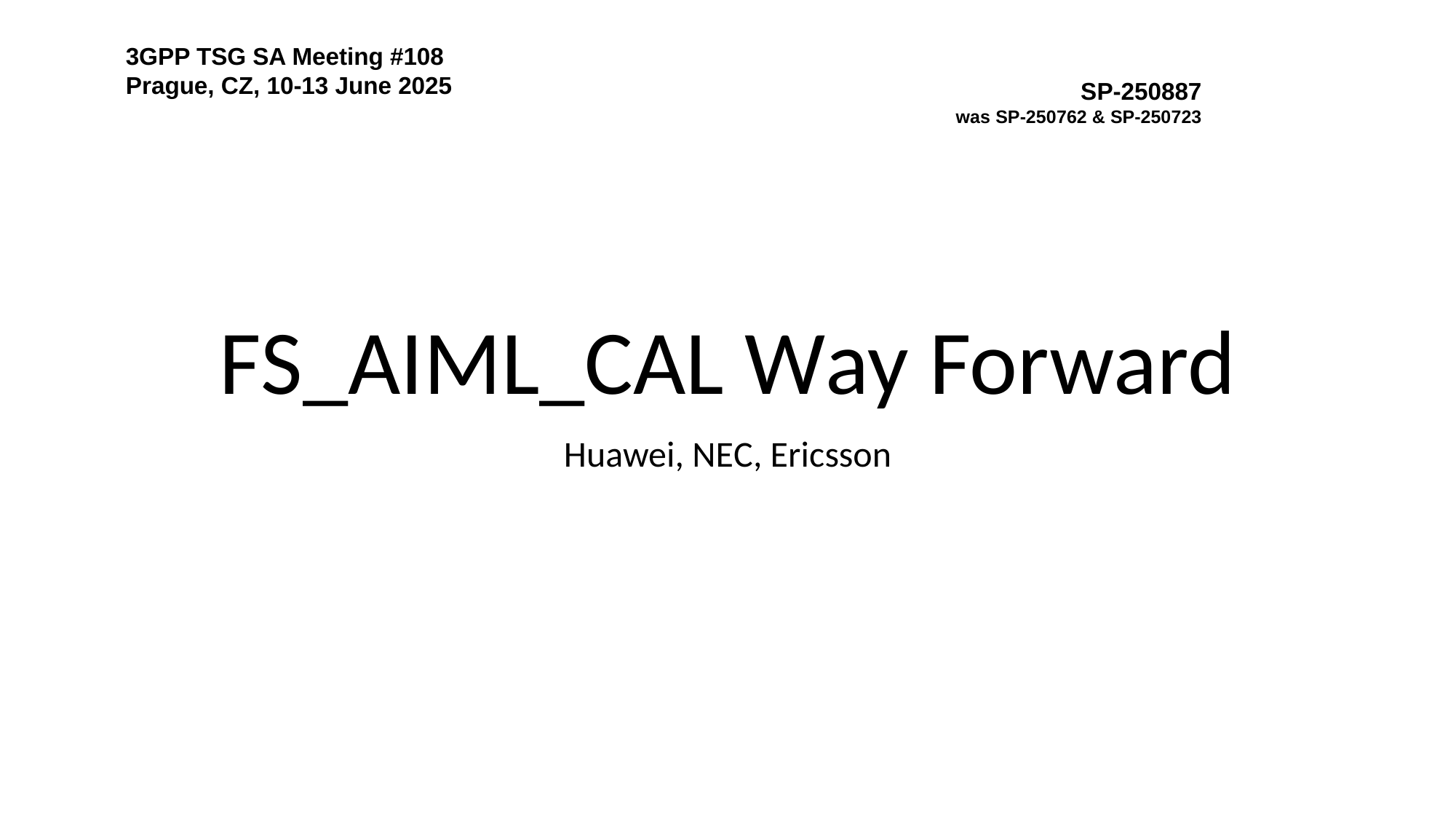

3GPP TSG SA Meeting #108
Prague, CZ, 10-13 June 2025
SP-250887
was SP-250762 & SP-250723
# FS_AIML_CAL Way Forward
Huawei, NEC, Ericsson